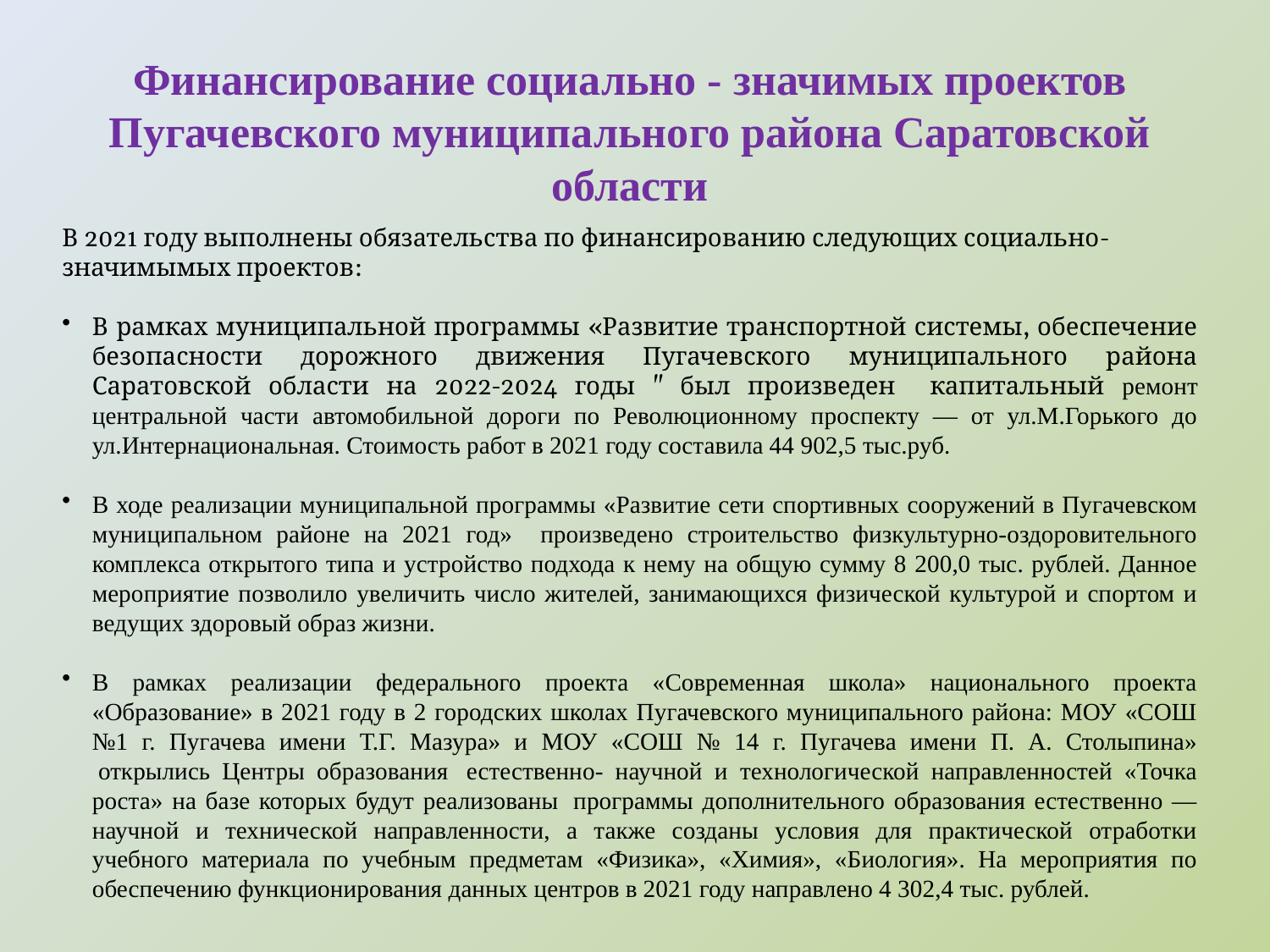

Финансирование социально - значимых проектов Пугачевского муниципального района Саратовской области

В 2021 году выполнены обязательства по финансированию следующих социально-значимымых проектов:

В рамках муниципальной программы «Развитие транспортной системы, обеспечение безопасности дорожного движения Пугачевского муниципального района Саратовской области на 2022-2024 годы " был произведен  капитальный ремонт центральной части автомобильной дороги по Революционному проспекту — от ул.М.Горького до ул.Интернациональная. Стоимость работ в 2021 году составила 44 902,5 тыс.руб.

В ходе реализации муниципальной программы «Развитие сети спортивных сооружений в Пугачевском муниципальном районе на 2021 год»  произведено строительство физкультурно-оздоровительного комплекса открытого типа и устройство подхода к нему на общую сумму 8 200,0 тыс. рублей. Данное мероприятие позволило увеличить число жителей, занимающихся физической культурой и спортом и ведущих здоровый образ жизни.

В рамках реализации федерального проекта «Современная школа» национального проекта «Образование» в 2021 году в 2 городских школах Пугачевского муниципального района: МОУ «СОШ №1 г. Пугачева имени Т.Г. Мазура» и МОУ «СОШ № 14 г. Пугачева имени П. А. Столыпина»  открылись Центры образования  естественно- научной и технологической направленностей «Точка роста» на базе которых будут реализованы  программы дополнительного образования естественно — научной и технической направленности, а также созданы условия для практической отработки учебного материала по учебным предметам «Физика», «Химия», «Биология». На мероприятия по обеспечению функционирования данных центров в 2021 году направлено 4 302,4 тыс. рублей.